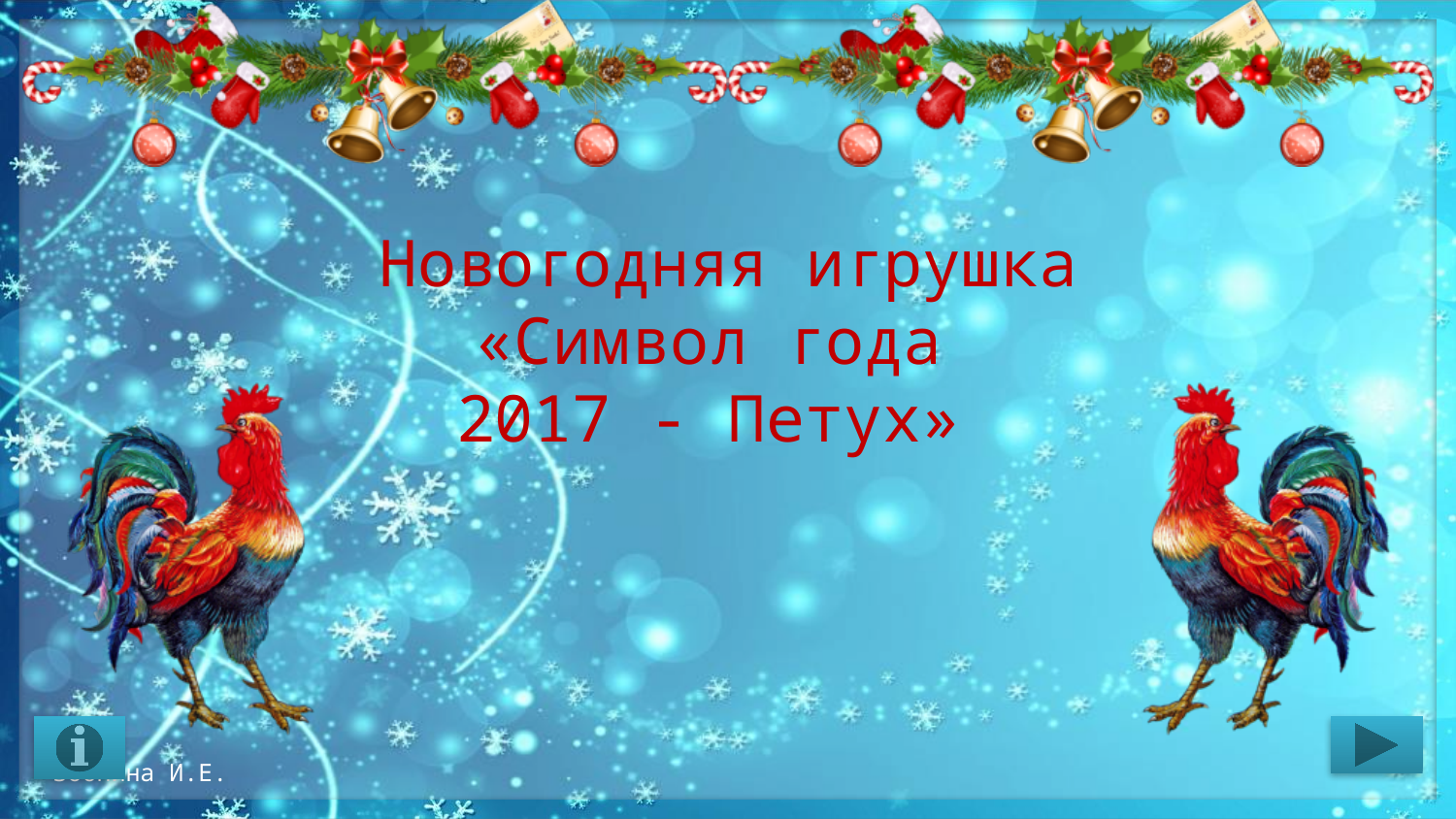

Новогодняя игрушка
«Символ года
2017 - Петух»